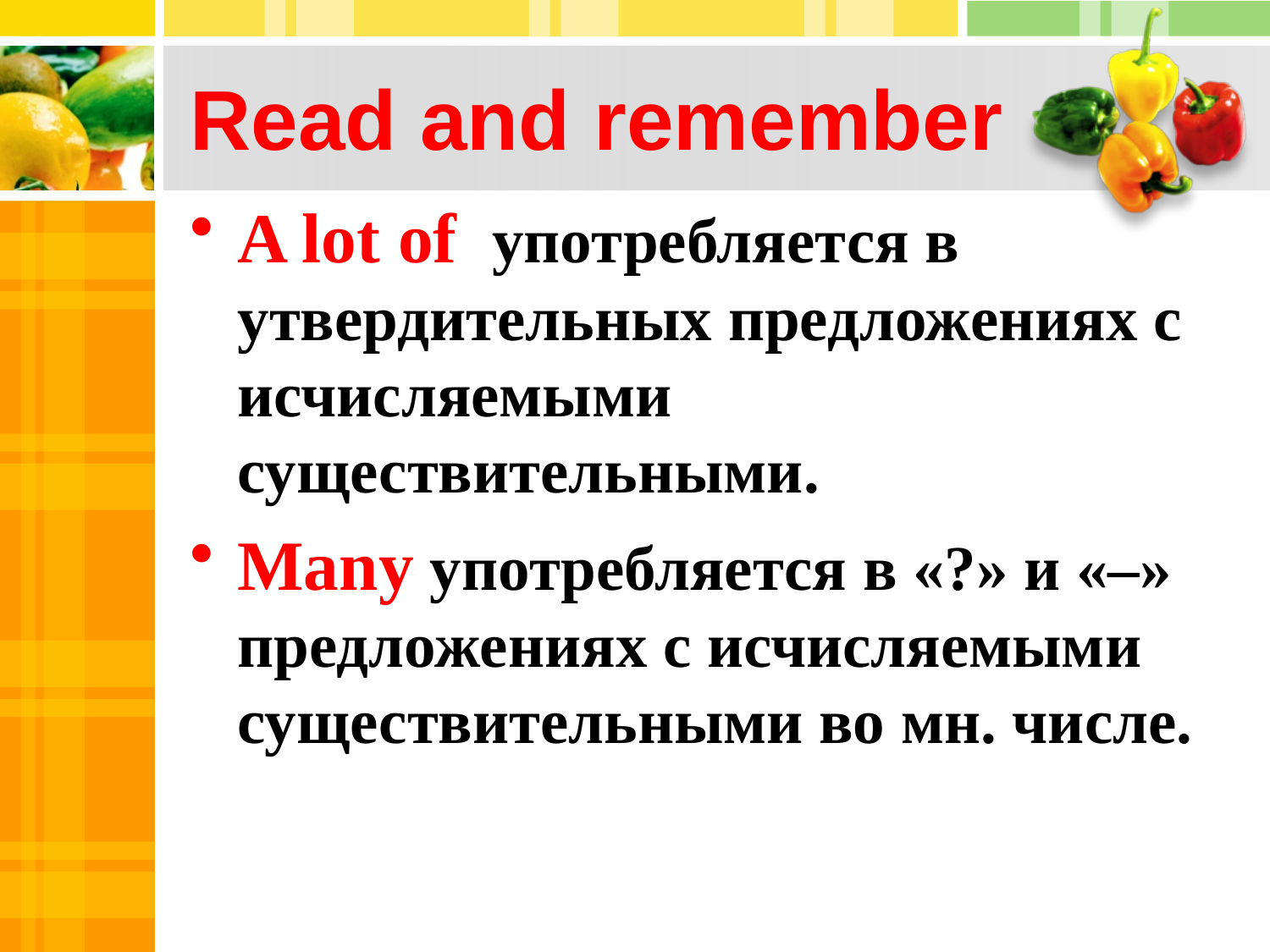

# Read and remember
A lot of  употребляется в утвердительных предложениях с исчисляемыми существительными.
Many употребляется в «?» и «–» предложениях с исчисляемыми существительными во мн. числе.